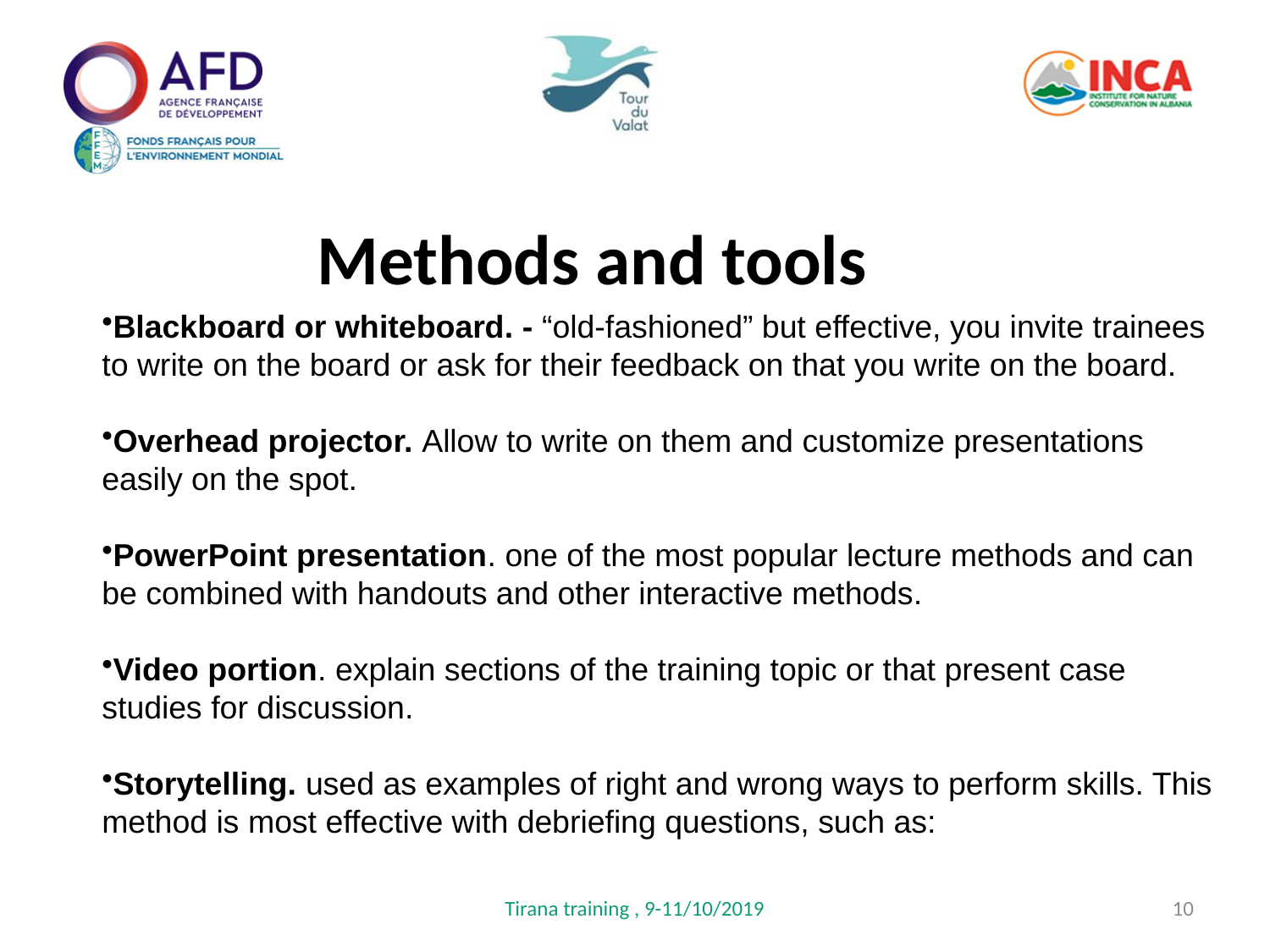

Methods and tools
Blackboard or whiteboard. - “old-fashioned” but effective, you invite trainees to write on the board or ask for their feedback on that you write on the board.

Overhead projector. Allow to write on them and customize presentations easily on the spot.

PowerPoint presentation. one of the most popular lecture methods and can be combined with handouts and other interactive methods.

Video portion. explain sections of the training topic or that present case studies for discussion.

Storytelling. used as examples of right and wrong ways to perform skills. This method is most effective with debriefing questions, such as:

Tirana training , 9-11/10/2019
10